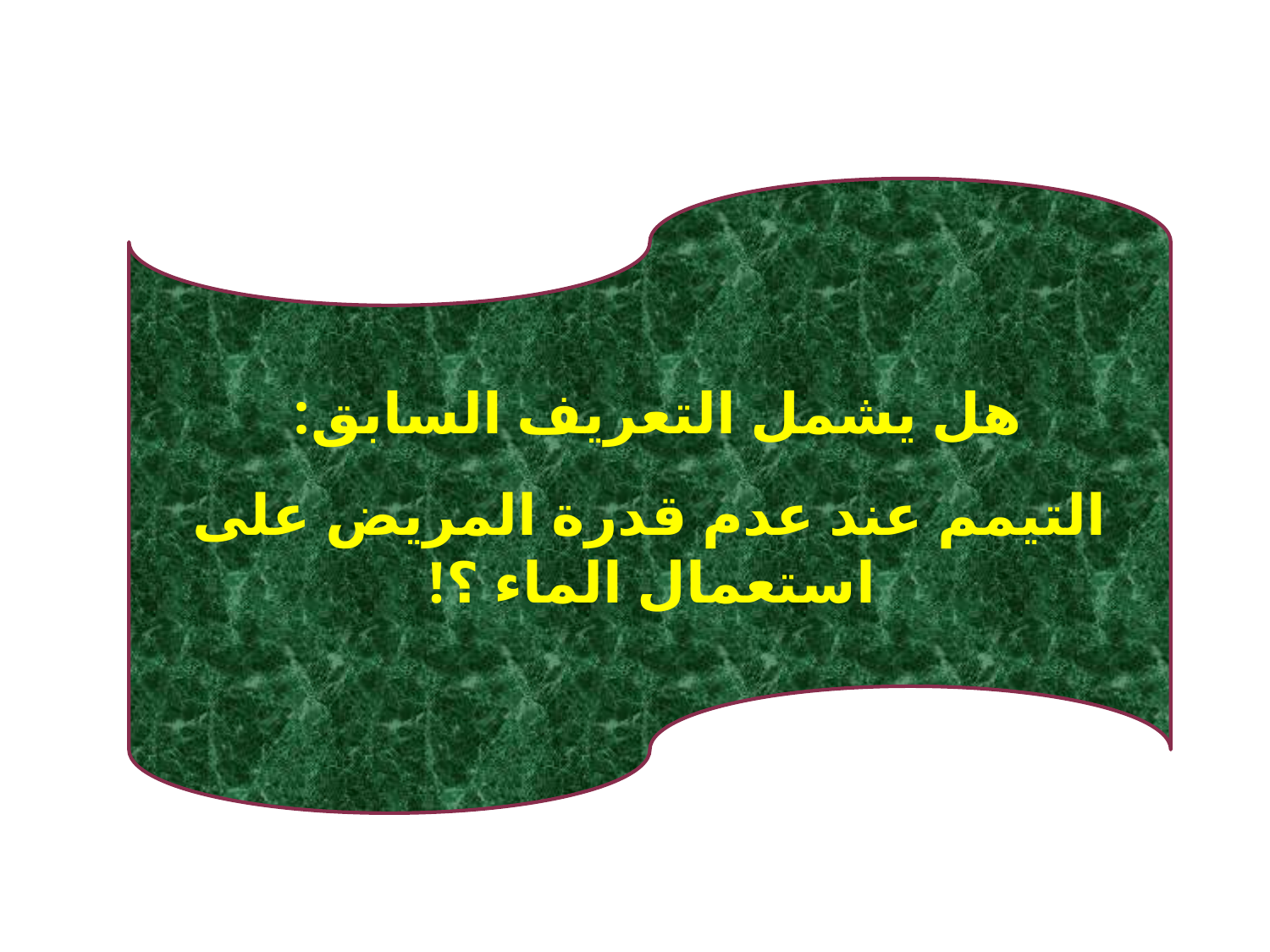

هل يشمل التعريف السابق:

التيمم عند عدم قدرة المريض على استعمال الماء ؟!